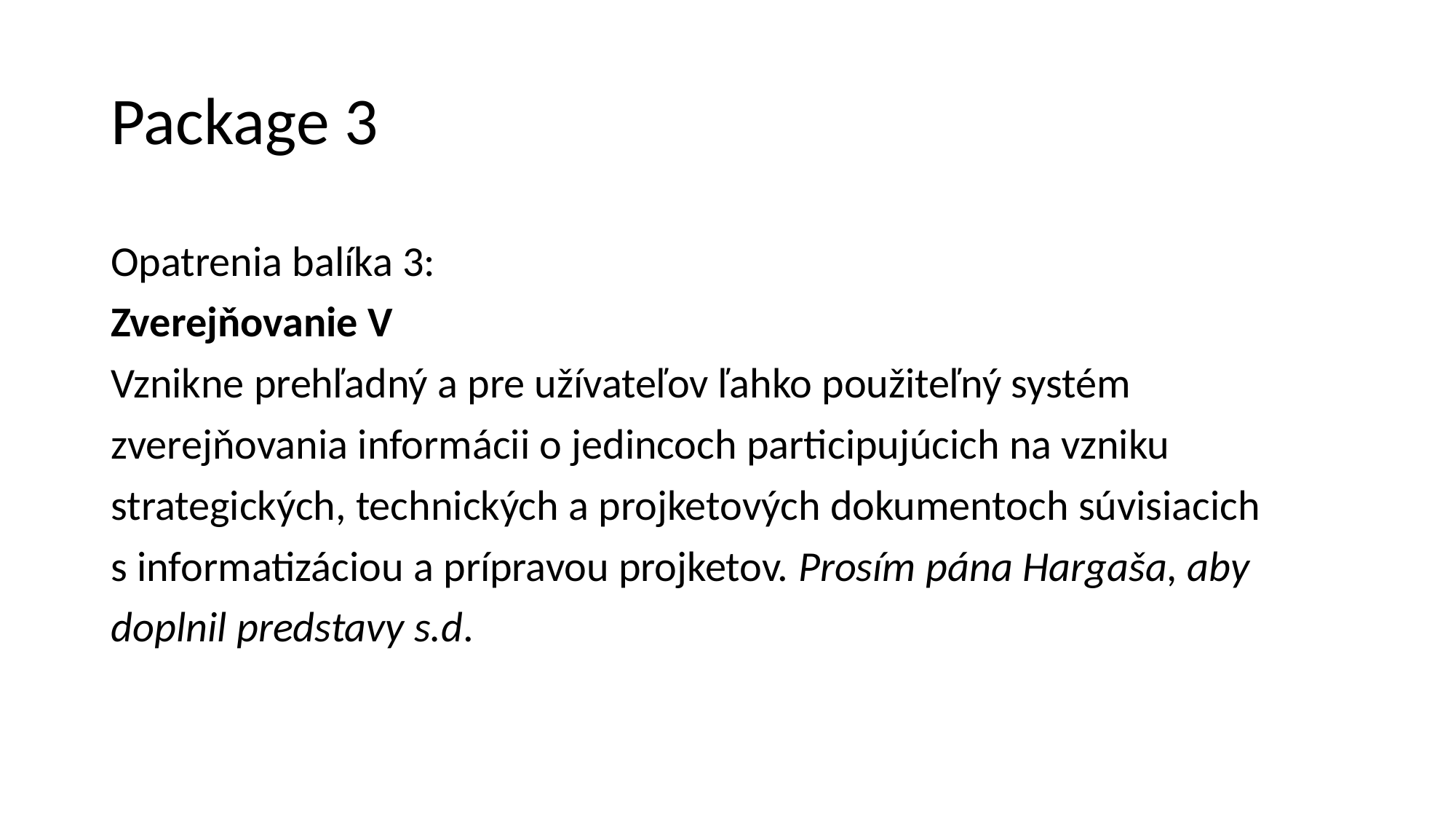

# Package 3
Opatrenia balíka 3:
Zverejňovanie V
Vznikne prehľadný a pre užívateľov ľahko použiteľný systém zverejňovania informácii o jedincoch participujúcich na vzniku strategických, technických a projketových dokumentoch súvisiacich s informatizáciou a prípravou projketov. Prosím pána Hargaša, aby doplnil predstavy s.d.